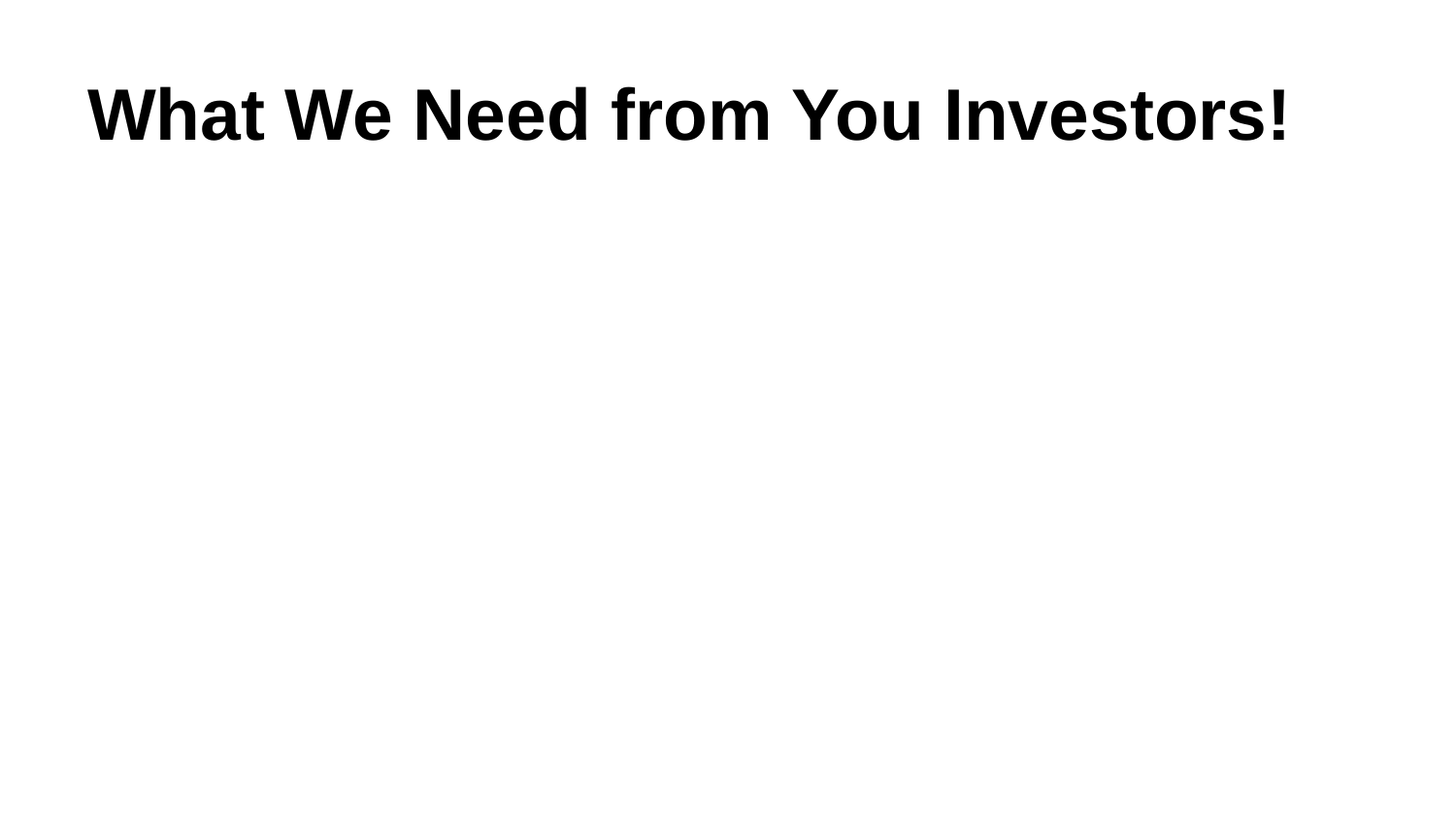

# What We Need from You Investors!